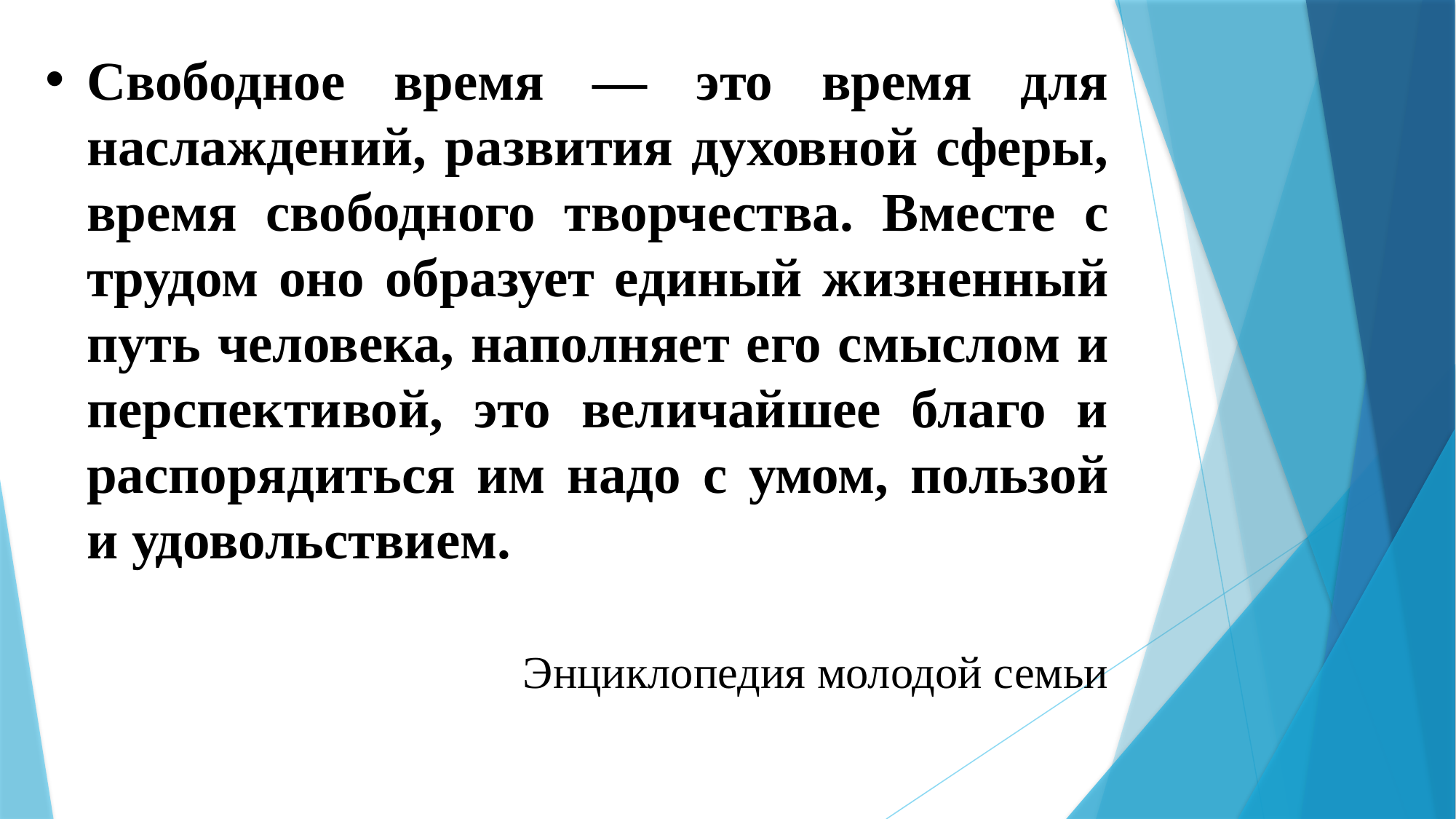

Свободное время — это время для наслаждений, развития духовной сферы, время свободного творчества. Вместе с трудом оно образует единый жизненный путь человека, наполняет его смыслом и перспективой, это величайшее благо и распорядиться им надо с умом, пользой и удовольствием.

Энциклопедия молодой семьи